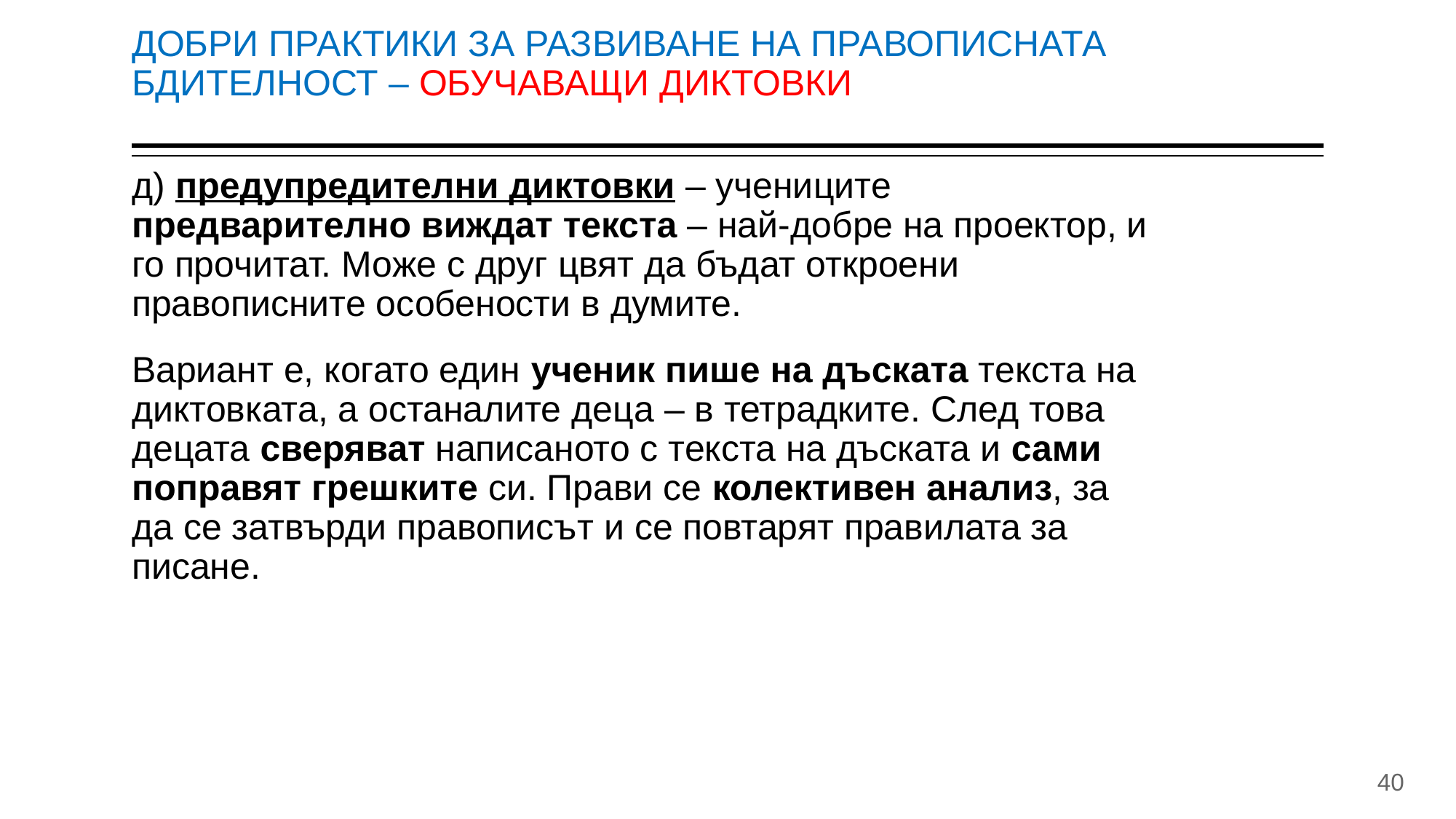

# ДОБРИ ПРАКТИКИ ЗА РАЗВИВАНЕ НА ПРАВОПИСНАТА БДИТЕЛНОСТ – ОБУЧАВАЩИ ДИКТОВКИ
д) предупредителни диктовки – учениците предварително виждат текста – най-добре на проектор, и го прочитат. Може с друг цвят да бъдат откроени правописните особености в думите.
Вариант е, когато един ученик пише на дъската текста на диктовката, а останалите деца – в тетрадките. След това децата сверяват написаното с текста на дъската и сами поправят грешките си. Прави се колективен анализ, за да се затвърди правописът и се повтарят правилата за писане.

40